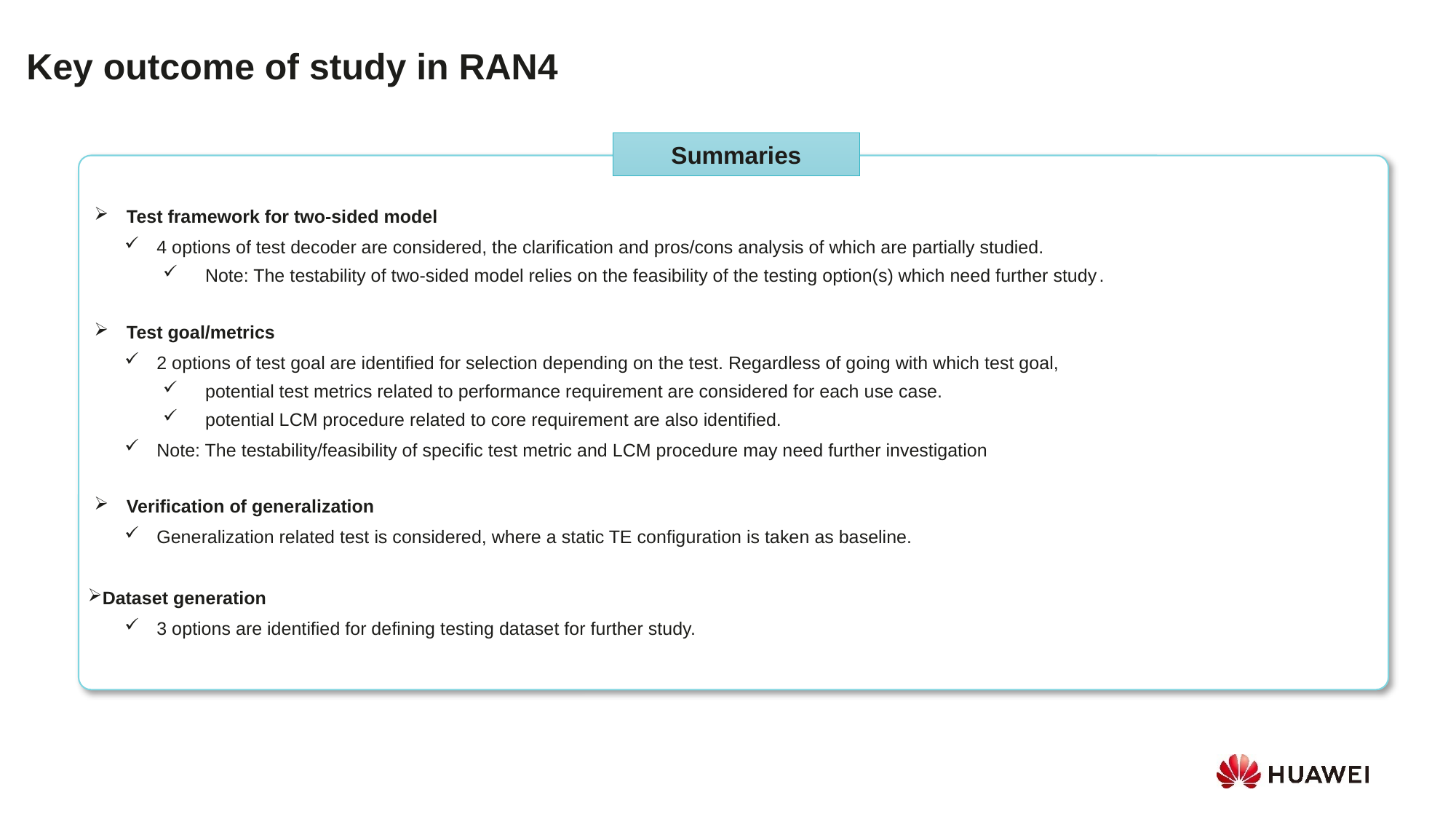

Key outcome of study in RAN4
Summaries

Test framework for two-sided model
4 options of test decoder are considered, the clarification and pros/cons analysis of which are partially studied.
Note: The testability of two-sided model relies on the feasibility of the testing option(s) which need further study.

Test goal/metrics
2 options of test goal are identified for selection depending on the test. Regardless of going with which test goal,
potential test metrics related to performance requirement are considered for each use case.
potential LCM procedure related to core requirement are also identified.
Note: The testability/feasibility of specific test metric and LCM procedure may need further investigation

Verification of generalization
Generalization related test is considered, where a static TE configuration is taken as baseline.

Dataset generation
3 options are identified for defining testing dataset for further study.